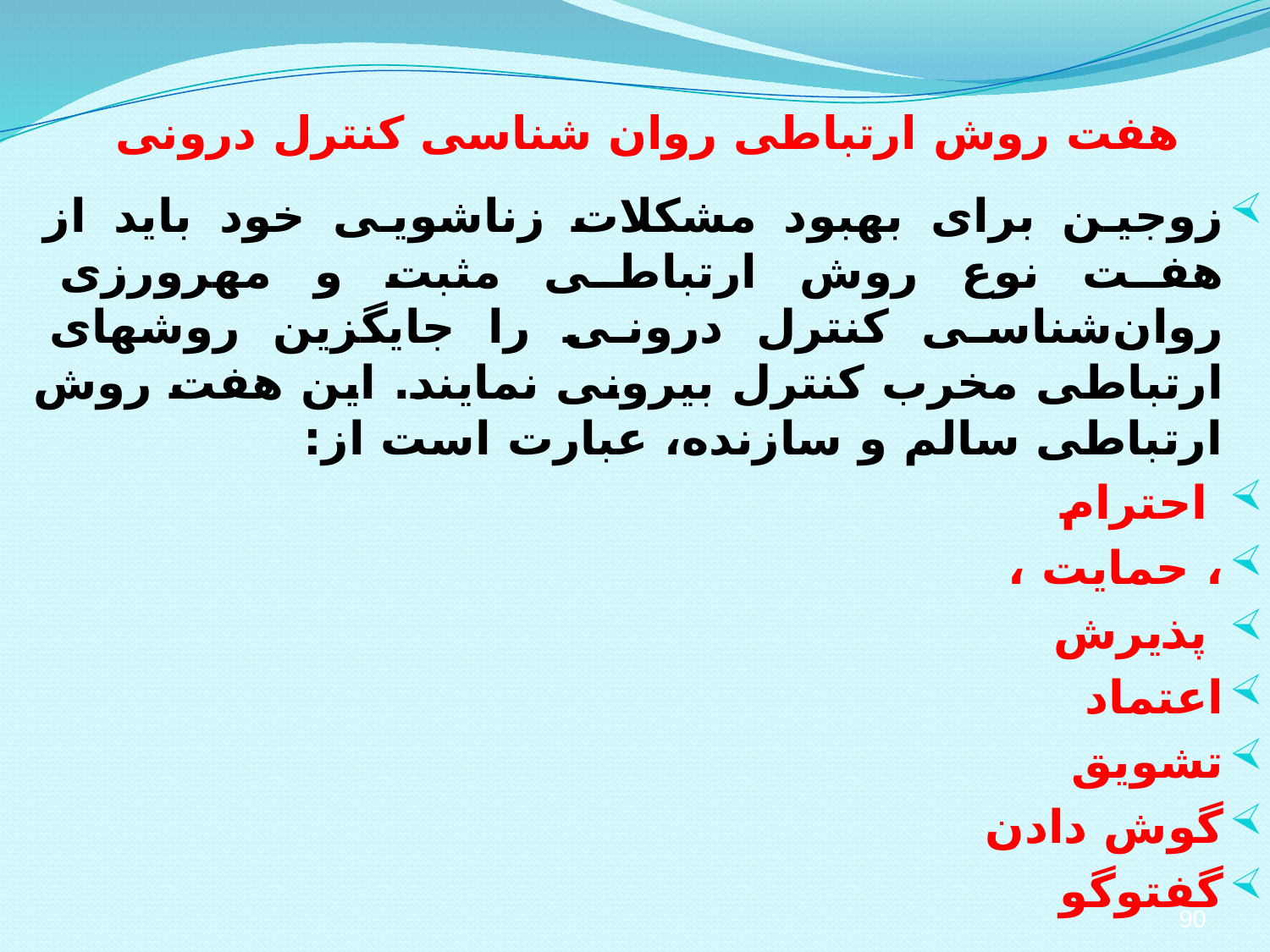

# هفت روش ارتباطی روان شناسی کنترل درونی
زوجین برای بهبود مشکلات زناشویی خود باید از هفت نوع روش ارتباطی مثبت و مهرورزی روان‌شناسی کنترل درونی را جایگزین روشهای ارتباطی مخرب کنترل بیرونی نمایند. اين هفت روش ارتباطی سالم و سازنده، عبارت است از:
 احترام
، حمایت ،
 پذیرش
اعتماد
تشویق
گوش دادن
گفت­وگو

90